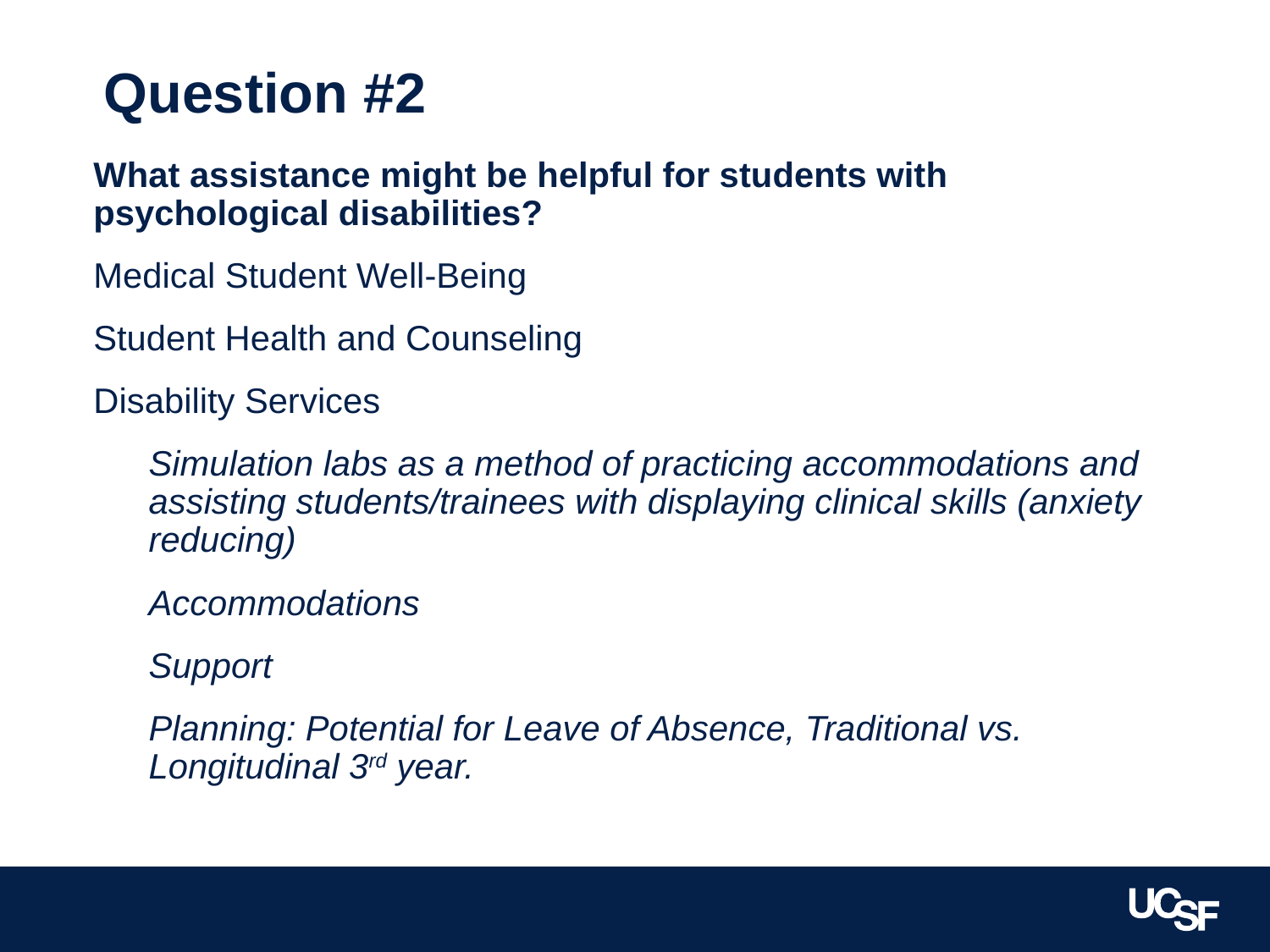

# Question #2
What assistance might be helpful for students with psychological disabilities?
Medical Student Well-Being
Student Health and Counseling
Disability Services
Simulation labs as a method of practicing accommodations and assisting students/trainees with displaying clinical skills (anxiety reducing)
Accommodations
Support
Planning: Potential for Leave of Absence, Traditional vs. Longitudinal 3rd year.